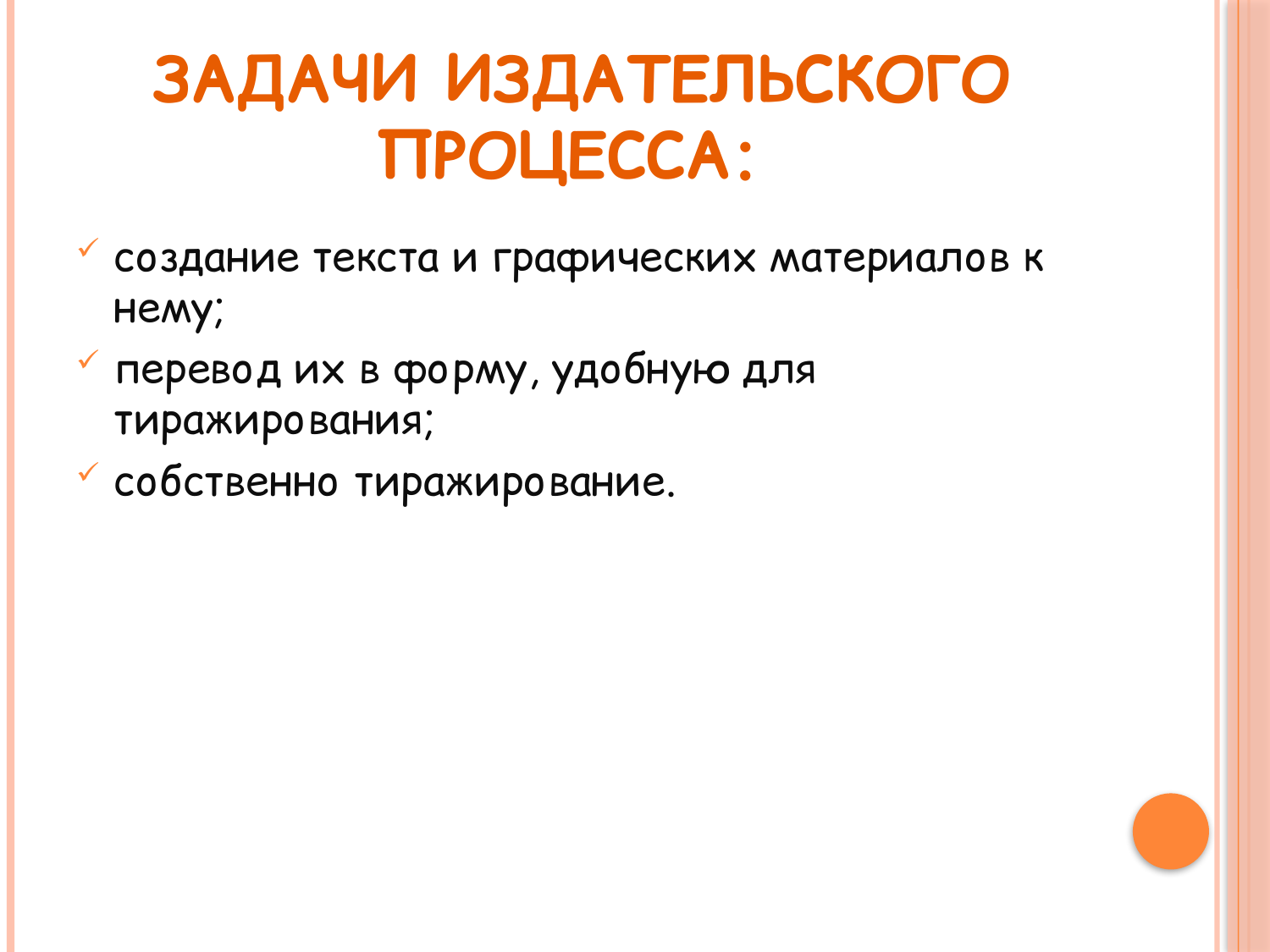

# Задачи издательского процесса:
создание текста и графических материалов к нему;
перевод их в форму, удобную для тиражирования;
собственно тиражирование.